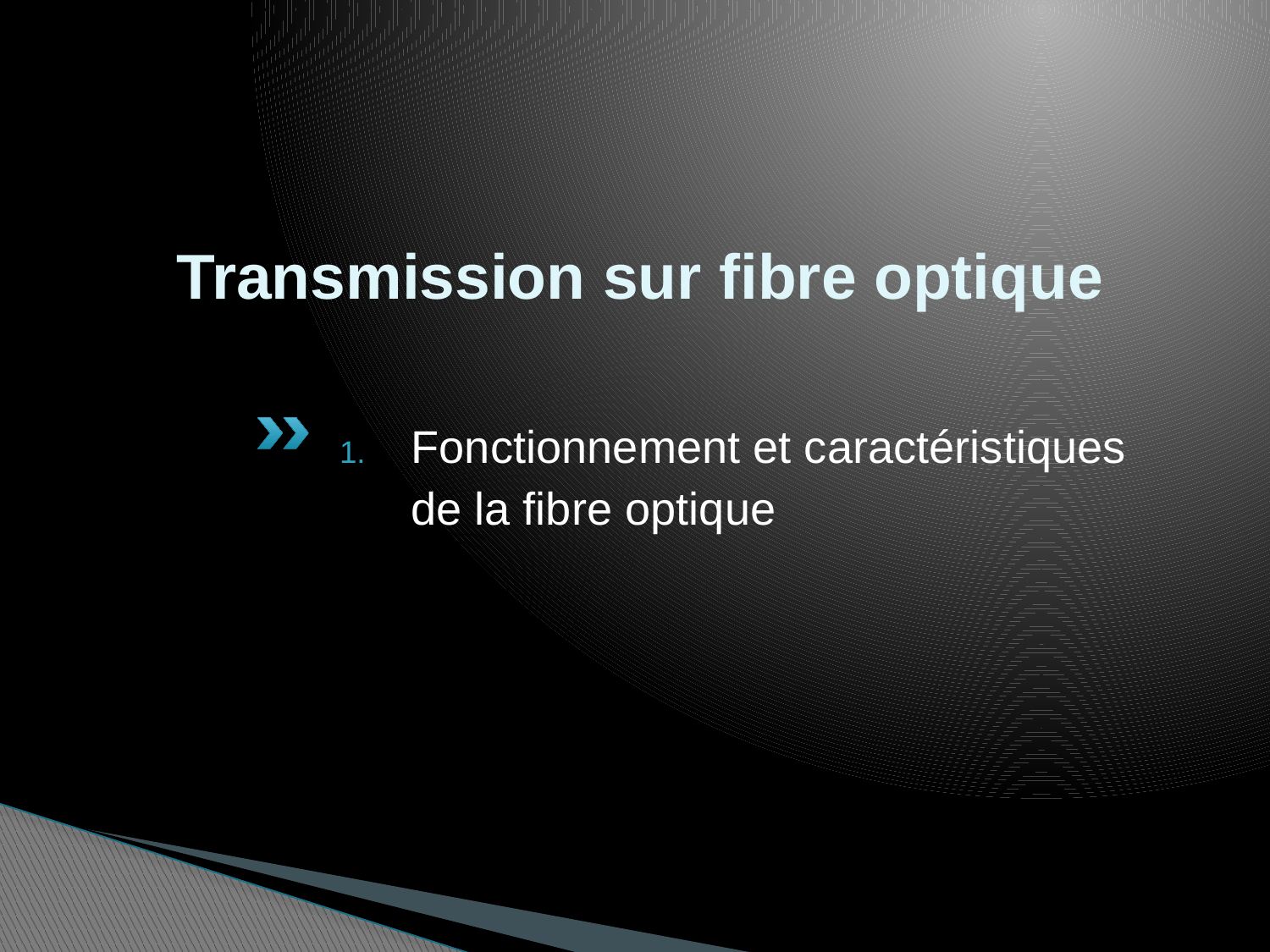

# Transmission sur fibre optique
Fonctionnement et caractéristiques
	de la fibre optique